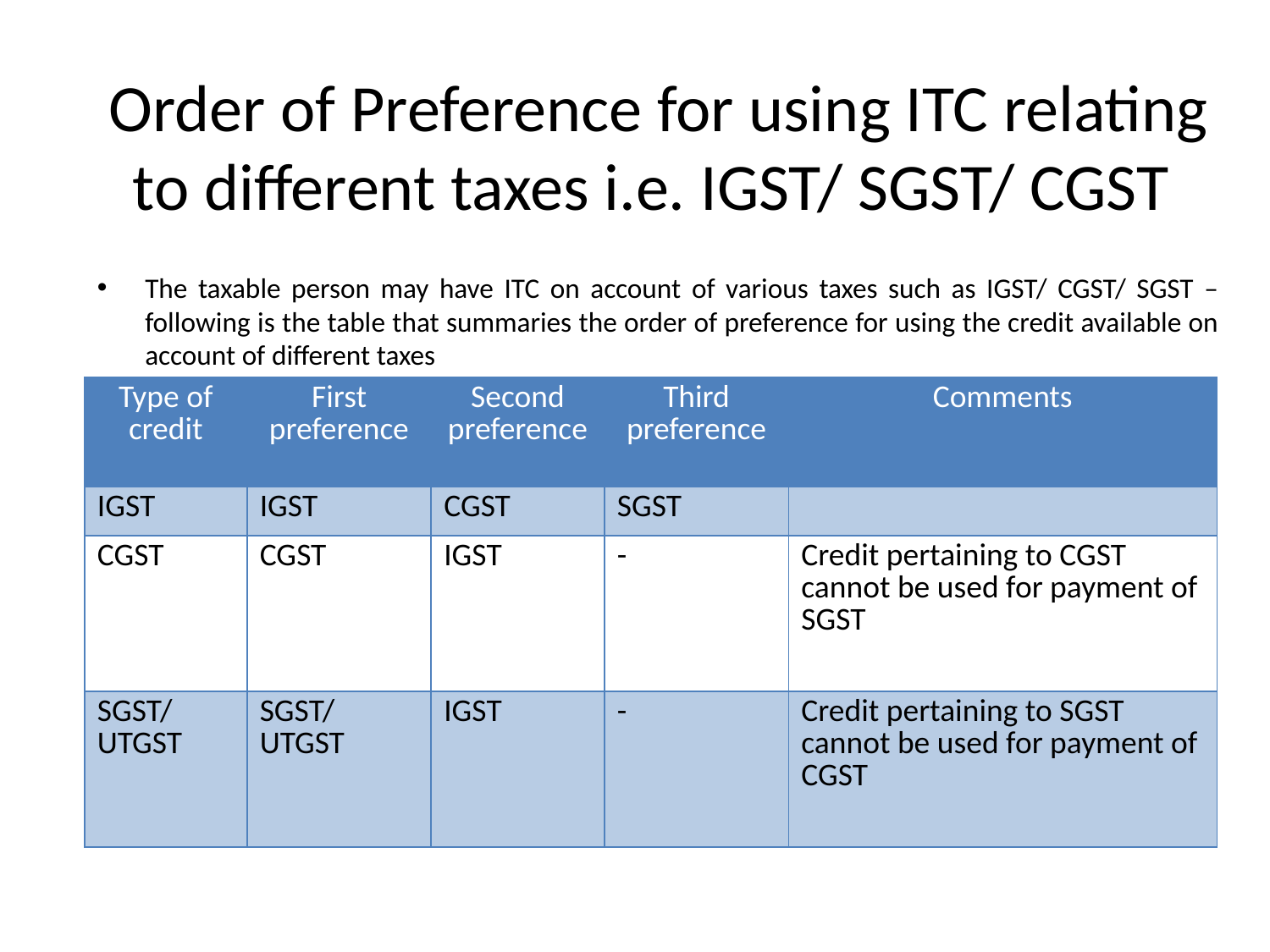

# Order of Preference for using ITC relating to different taxes i.e. IGST/ SGST/ CGST

The taxable person may have ITC on account of various taxes such as IGST/ CGST/ SGST – following is the table that summaries the order of preference for using the credit available on account of different taxes
| Type of credit | First preference | Second preference | Third preference | Comments |
| --- | --- | --- | --- | --- |
| IGST | IGST | CGST | SGST |  |
| CGST | CGST | IGST | - | Credit pertaining to CGST cannot be used for payment of SGST |
| SGST/UTGST | SGST/UTGST | IGST | - | Credit pertaining to SGST cannot be used for payment of CGST |